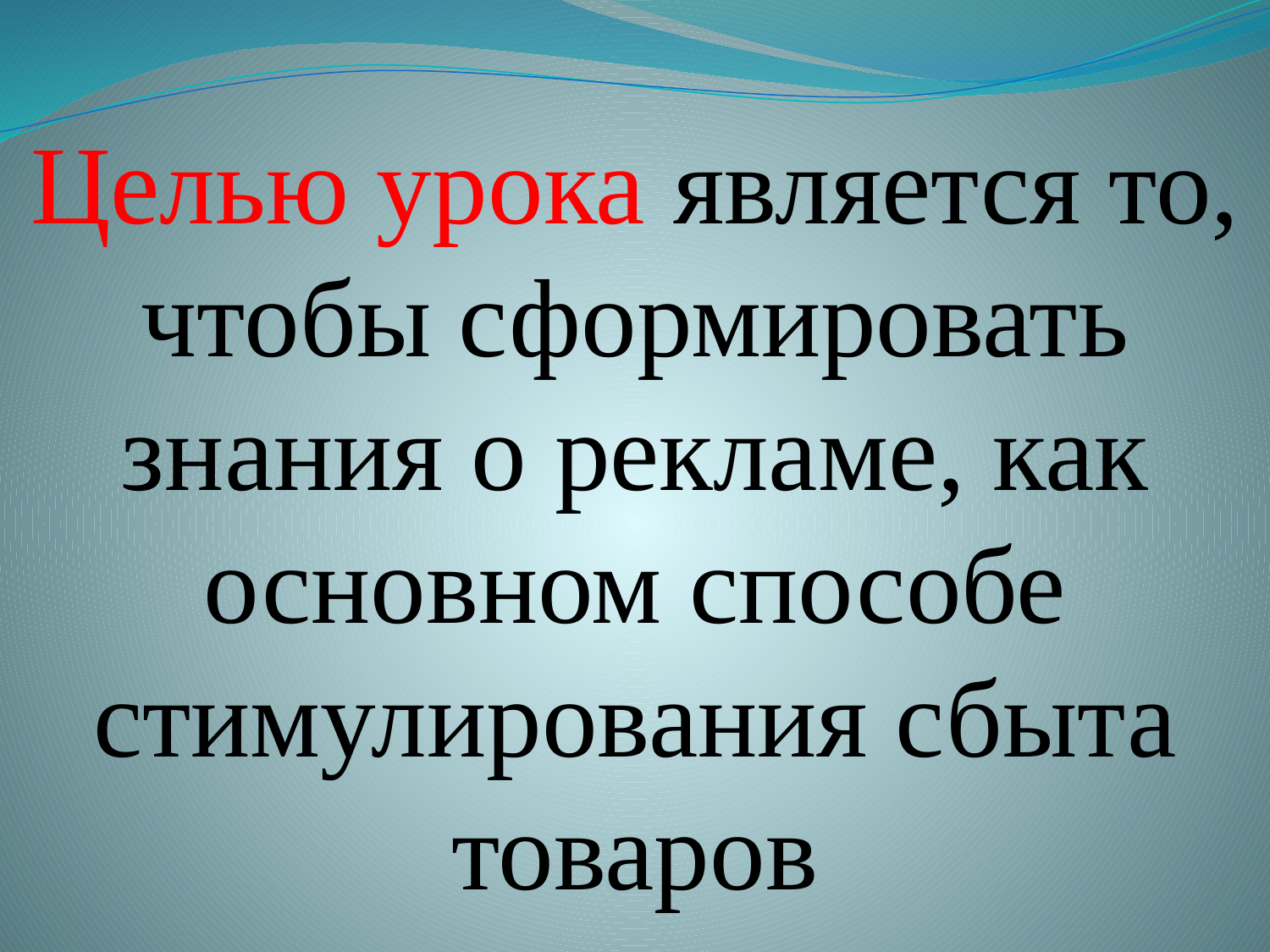

# Целью урока является то, чтобы сформировать знания о рекламе, как основном способе стимулирования сбыта товаров